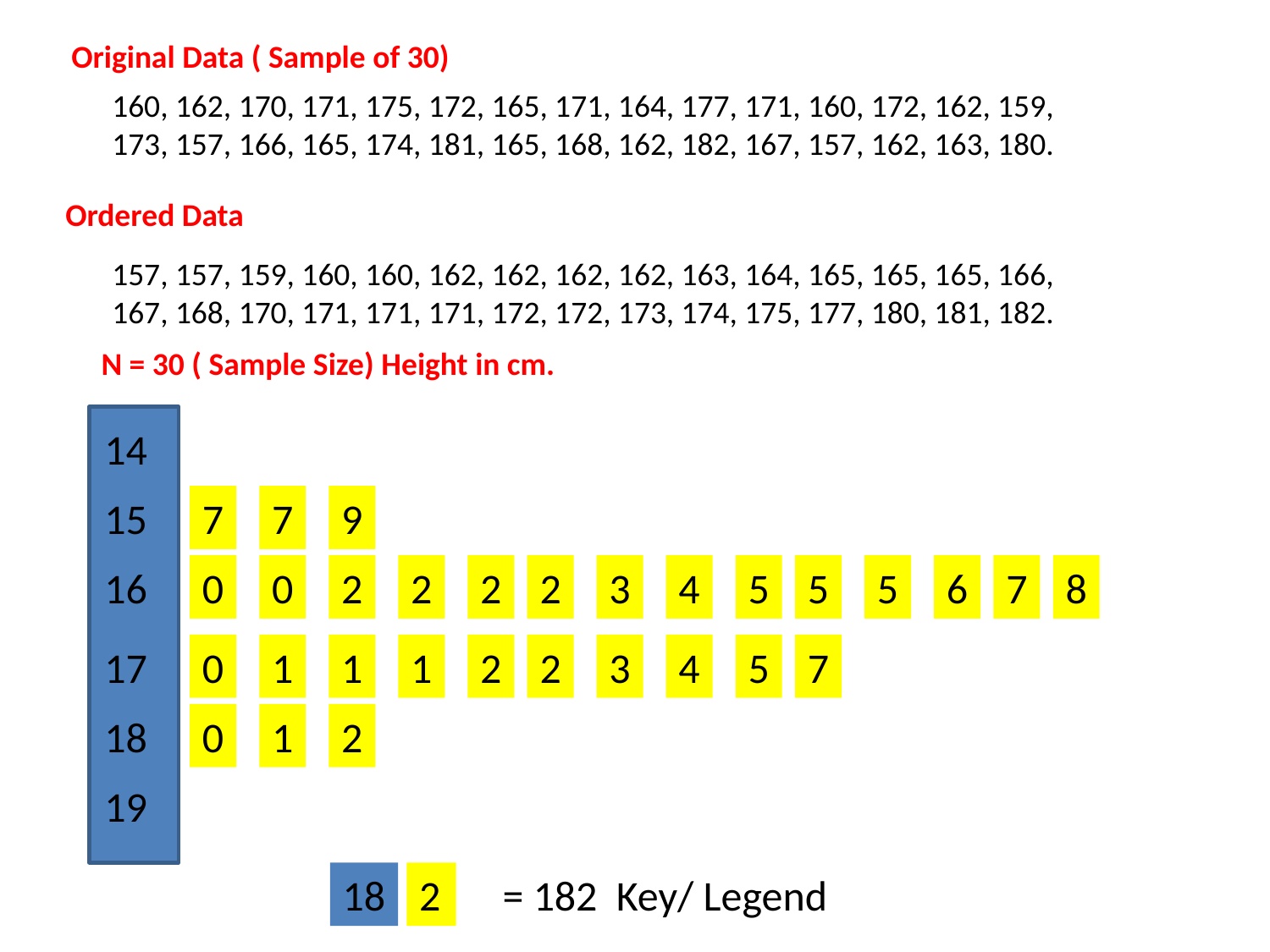

Original Data ( Sample of 30)
160, 162, 170, 171, 175, 172, 165, 171, 164, 177, 171, 160, 172, 162, 159,
173, 157, 166, 165, 174, 181, 165, 168, 162, 182, 167, 157, 162, 163, 180.
Ordered Data
157, 157, 159, 160, 160, 162, 162, 162, 162, 163, 164, 165, 165, 165, 166,
167, 168, 170, 171, 171, 171, 172, 172, 173, 174, 175, 177, 180, 181, 182.
N = 30 ( Sample Size) Height in cm.

14
15
16
17
18
19
7
7
9
0
0
2
2
2
2
3
4
5
5
5
6
7
8
0
1
1
1
2
2
3
4
5
7
0
1
2
18
2
= 182  Key/ Legend